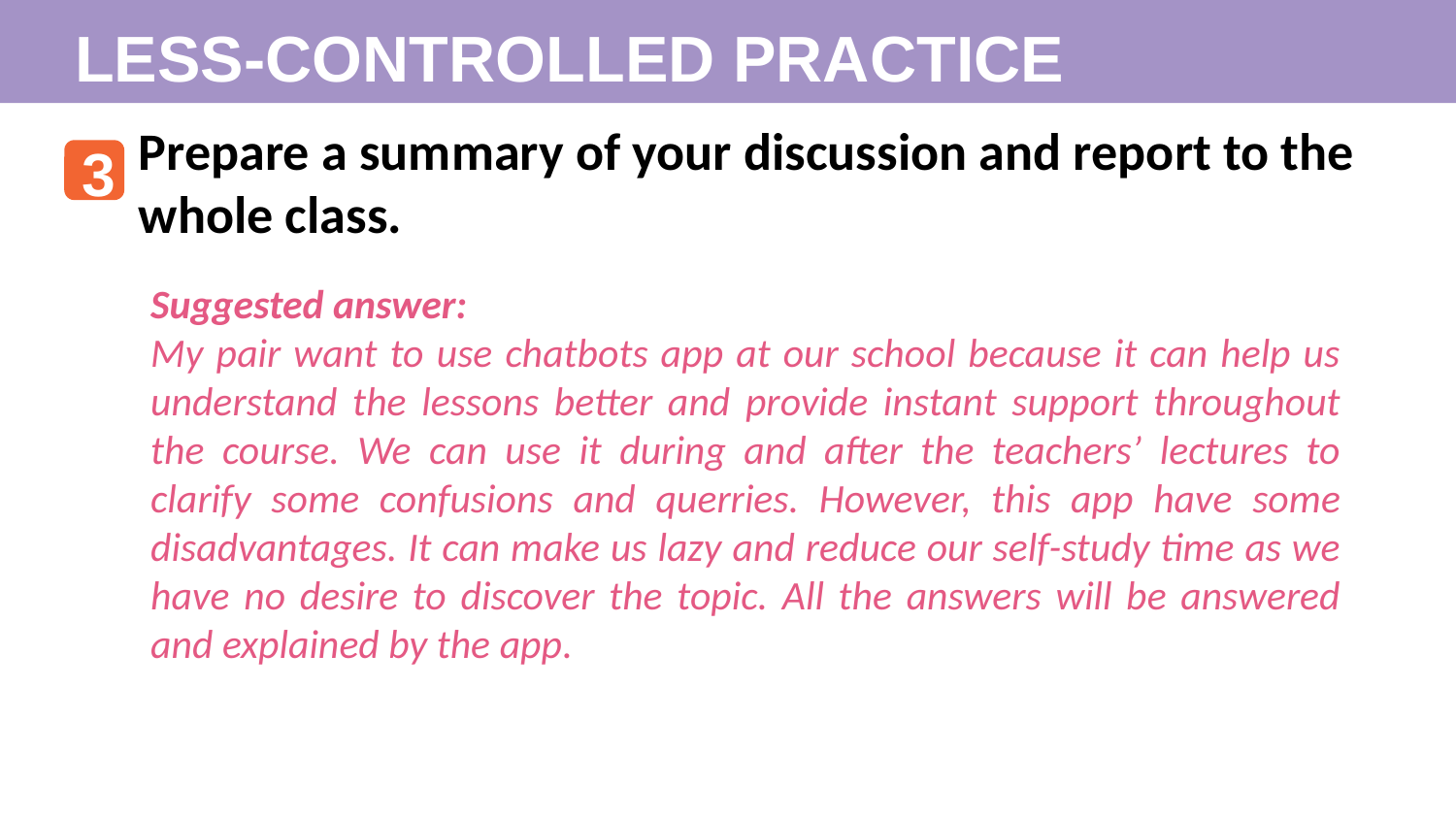

LESS-CONTROLLED PRACTICE
Prepare a summary of your discussion and report to the whole class.
3

Suggested answer:
My pair want to use chatbots app at our school because it can help us understand the lessons better and provide instant support throughout the course. We can use it during and after the teachers’ lectures to clarify some confusions and querries. However, this app have some disadvantages. It can make us lazy and reduce our self-study time as we have no desire to discover the topic. All the answers will be answered and explained by the app.